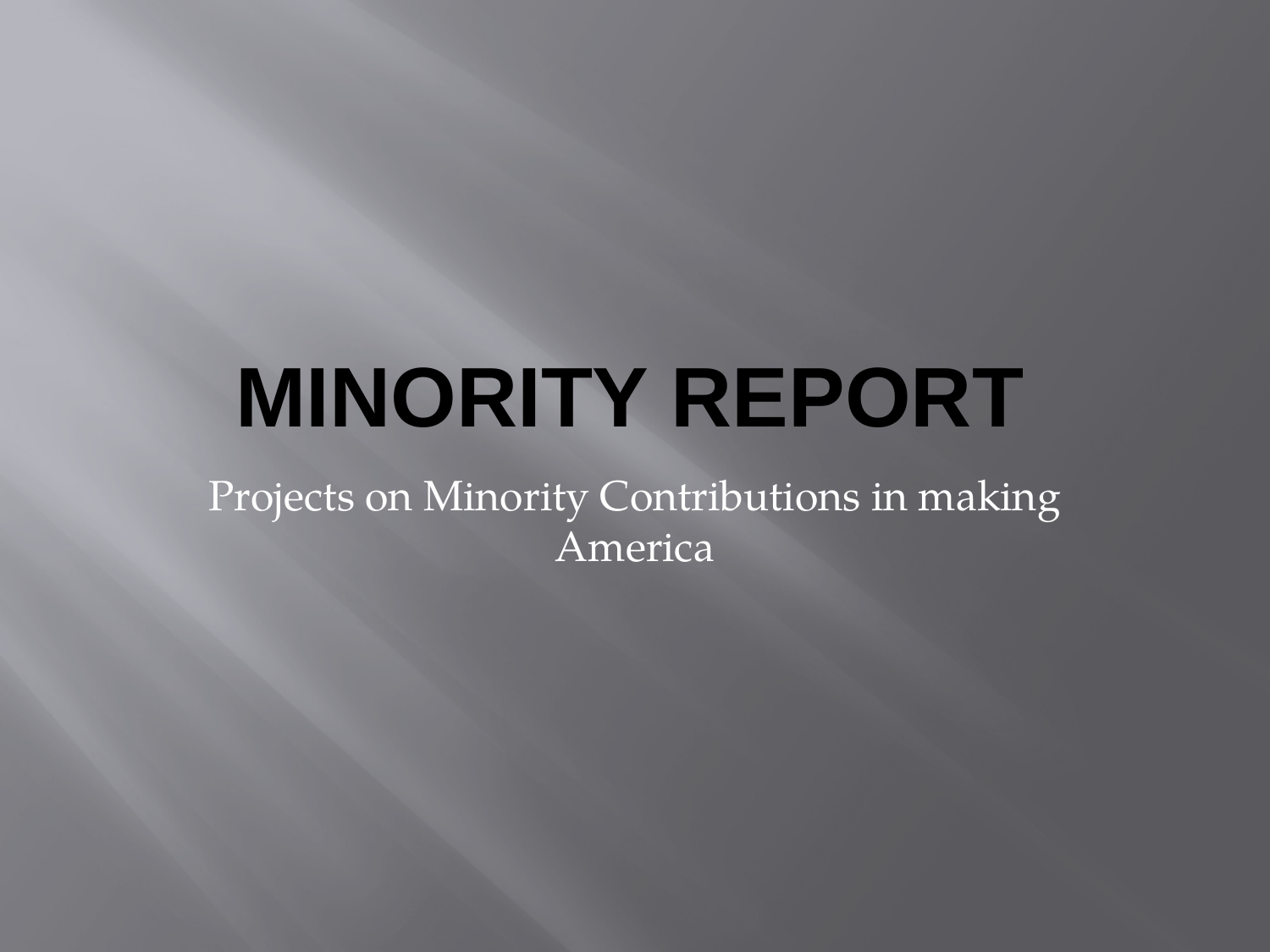

# Minority Report
Projects on Minority Contributions in making America